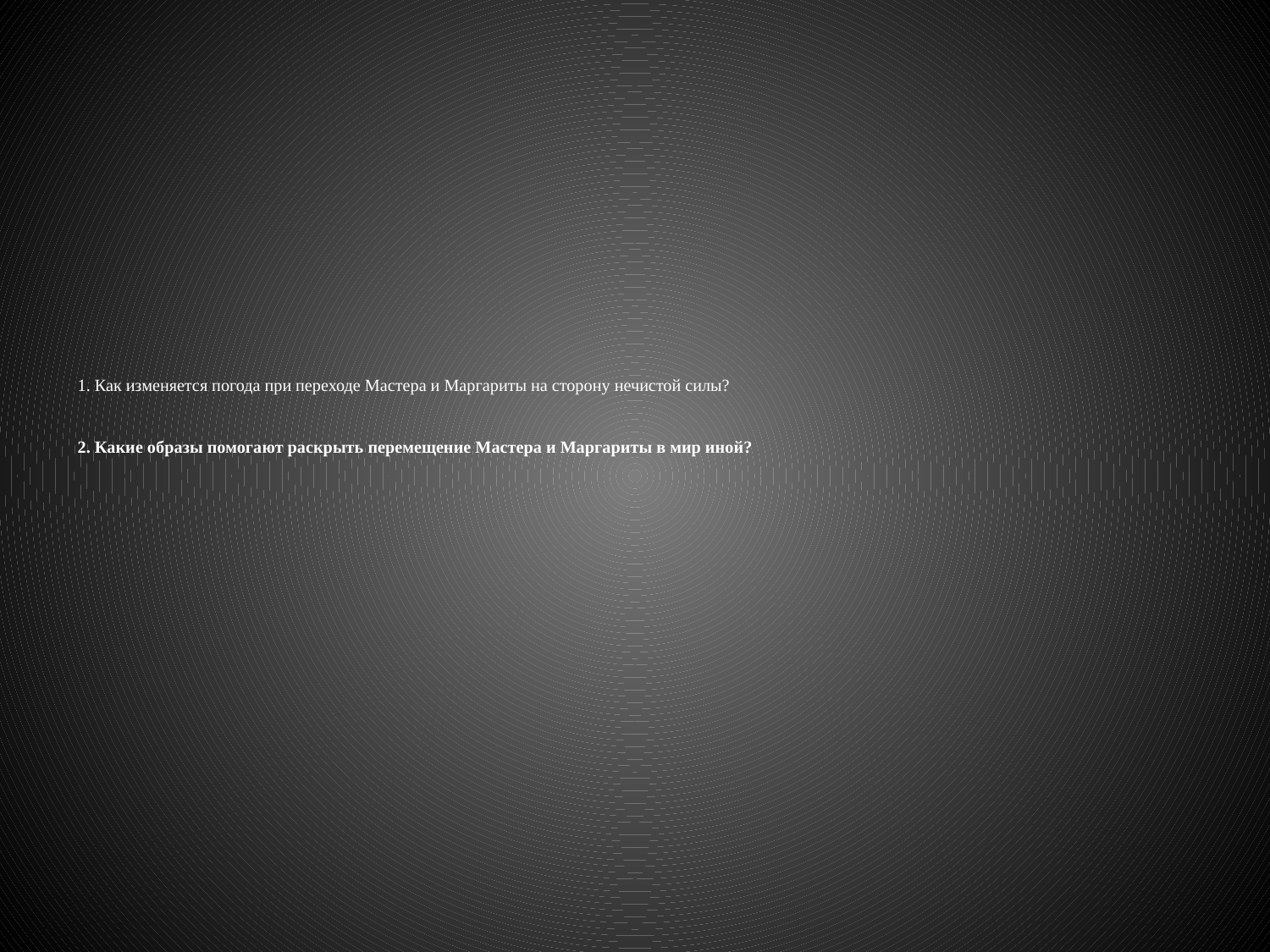

# 1. Как изменяется погода при переходе Мастера и Маргариты на сторону нечистой силы? 2. Какие образы помогают раскрыть перемещение Мастера и Маргариты в мир иной?